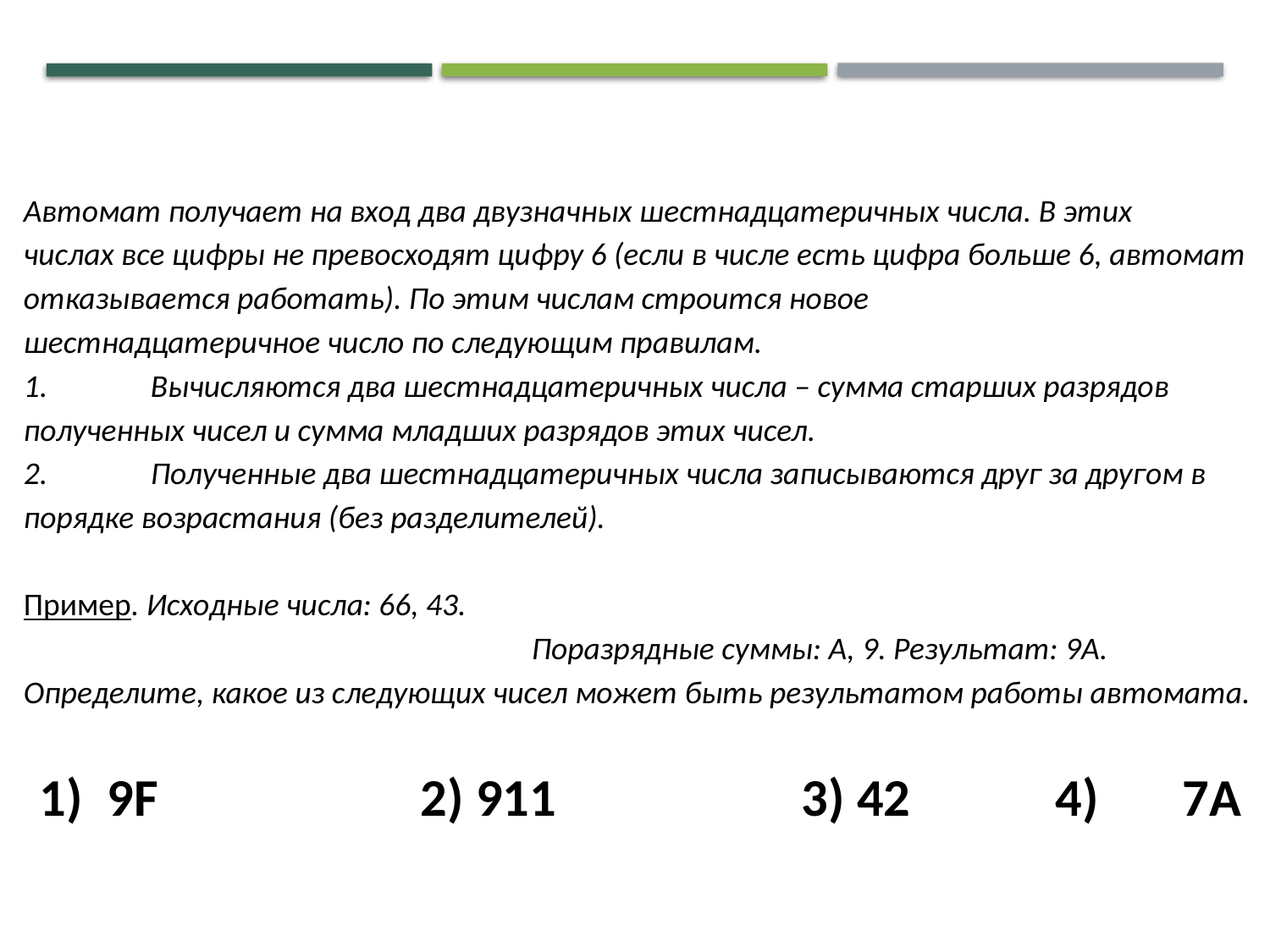

Автомат получает на вход два двузначных шестнадцатеричных числа. В этих
числах все цифры не превосходят цифру 6 (если в числе есть цифра больше 6, автомат отказывается работать). По этим числам строится новое
шестнадцатеричное число по следующим правилам.
1.	Вычисляются два шестнадцатеричных числа – сумма старших разрядов полученных чисел и сумма младших разрядов этих чисел.
2.	Полученные два шестнадцатеричных числа записываются друг за другом в порядке возрастания (без разделителей).

Пример. Исходные числа: 66, 43.
				Поразрядные суммы: A, 9. Результат: 9A.
Определите, какое из следующих чисел может быть результатом работы автомата.

1)  9F 	 	2) 911		3) 42		4)	7A